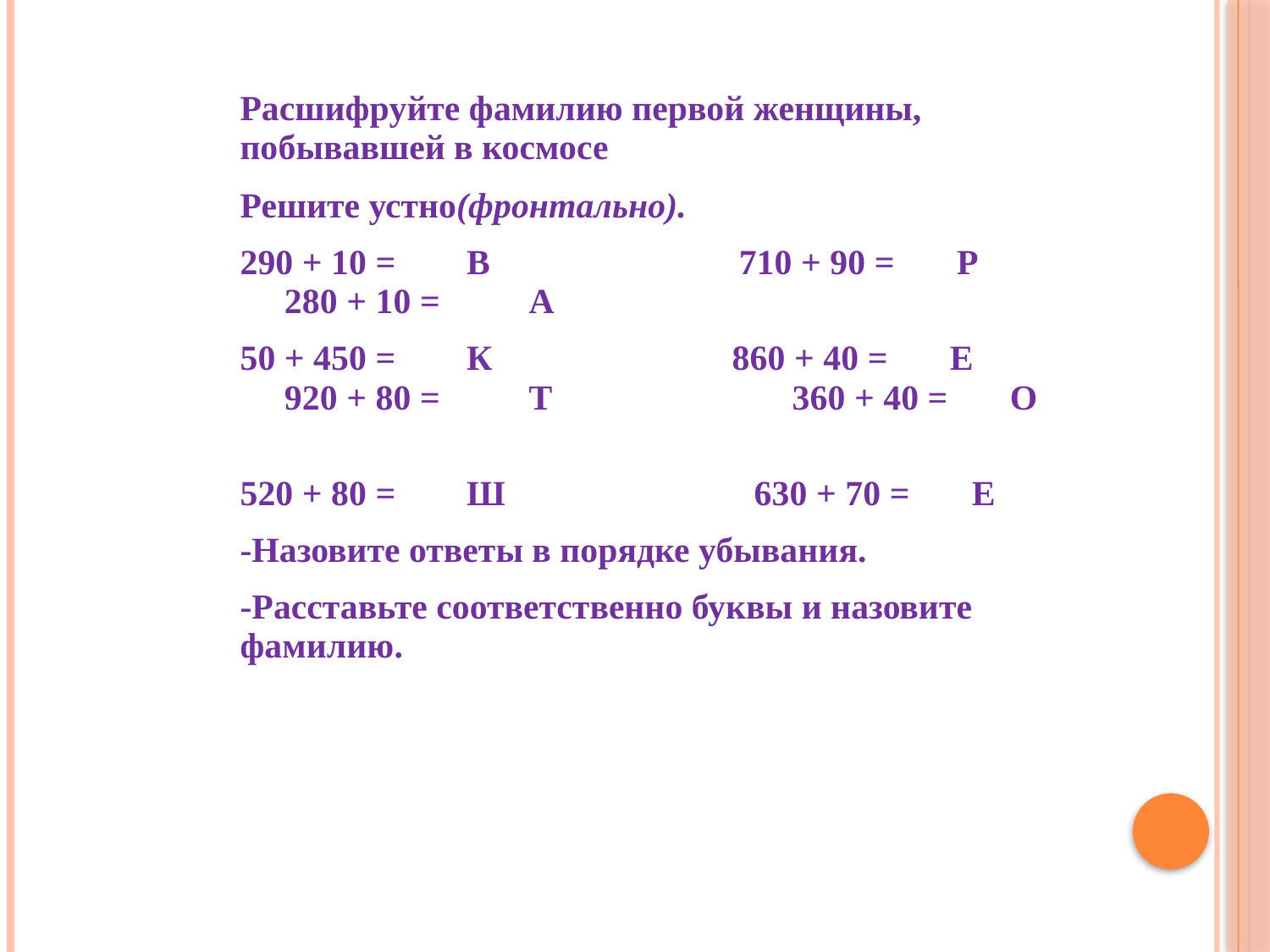

| Расшифруйте фамилию первой женщины, побывавшей в космосе Решите устно(фронтально). 290 + 10 = В 710 + 90 = Р 280 + 10 = А 50 + 450 = К 860 + 40 = Е 920 + 80 = Т 360 + 40 = О 520 + 80 = Ш 630 + 70 = Е -Назовите ответы в порядке убывания. -Расставьте соответственно буквы и назовите фамилию. |
| --- |